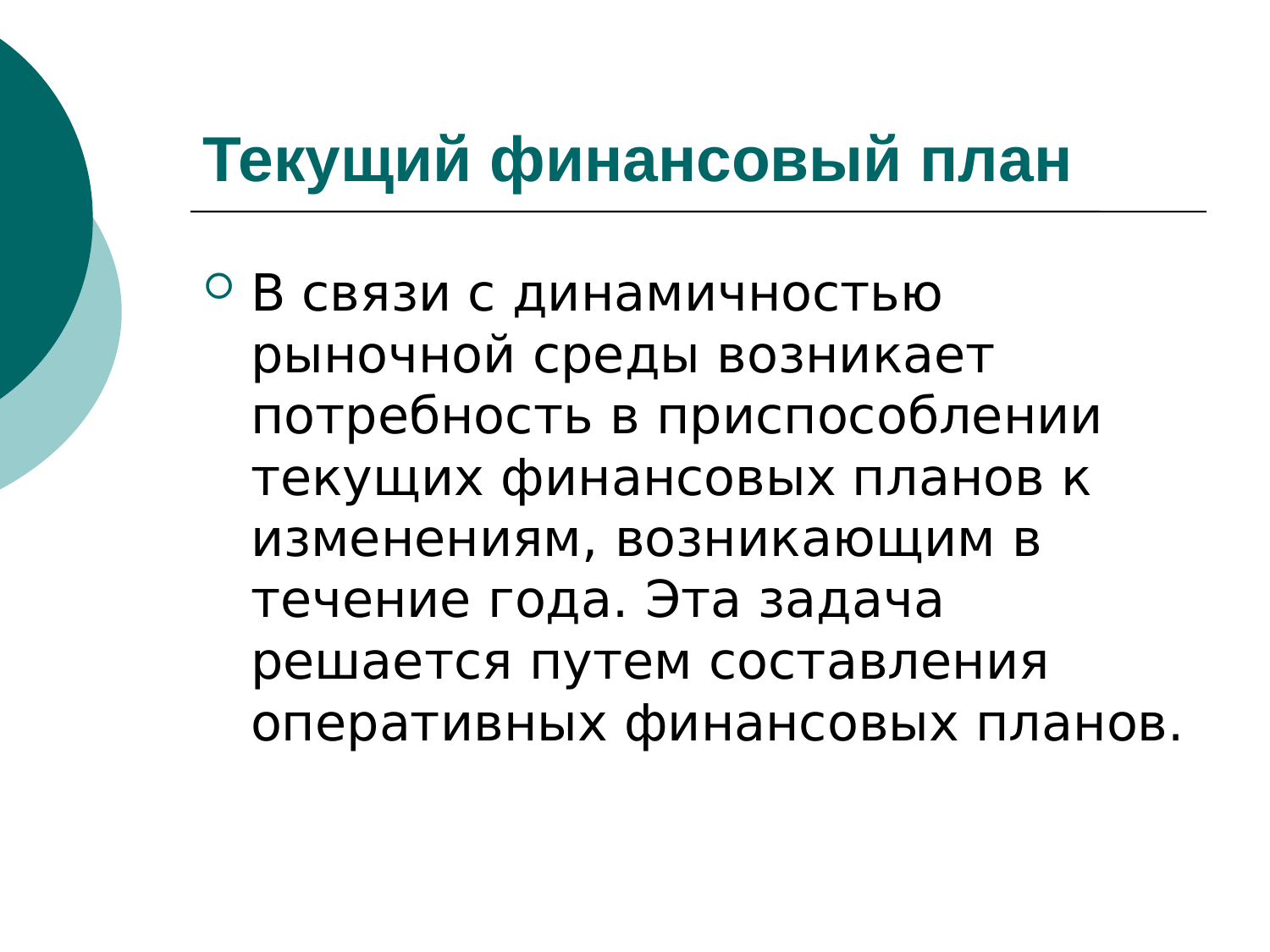

# Текущий финансовый план
В связи с динамичностью рыночной среды возникает потребность в приспособлении текущих финансовых планов к изменениям, возникающим в течение года. Эта задача решается путем составления оперативных финансовых планов.